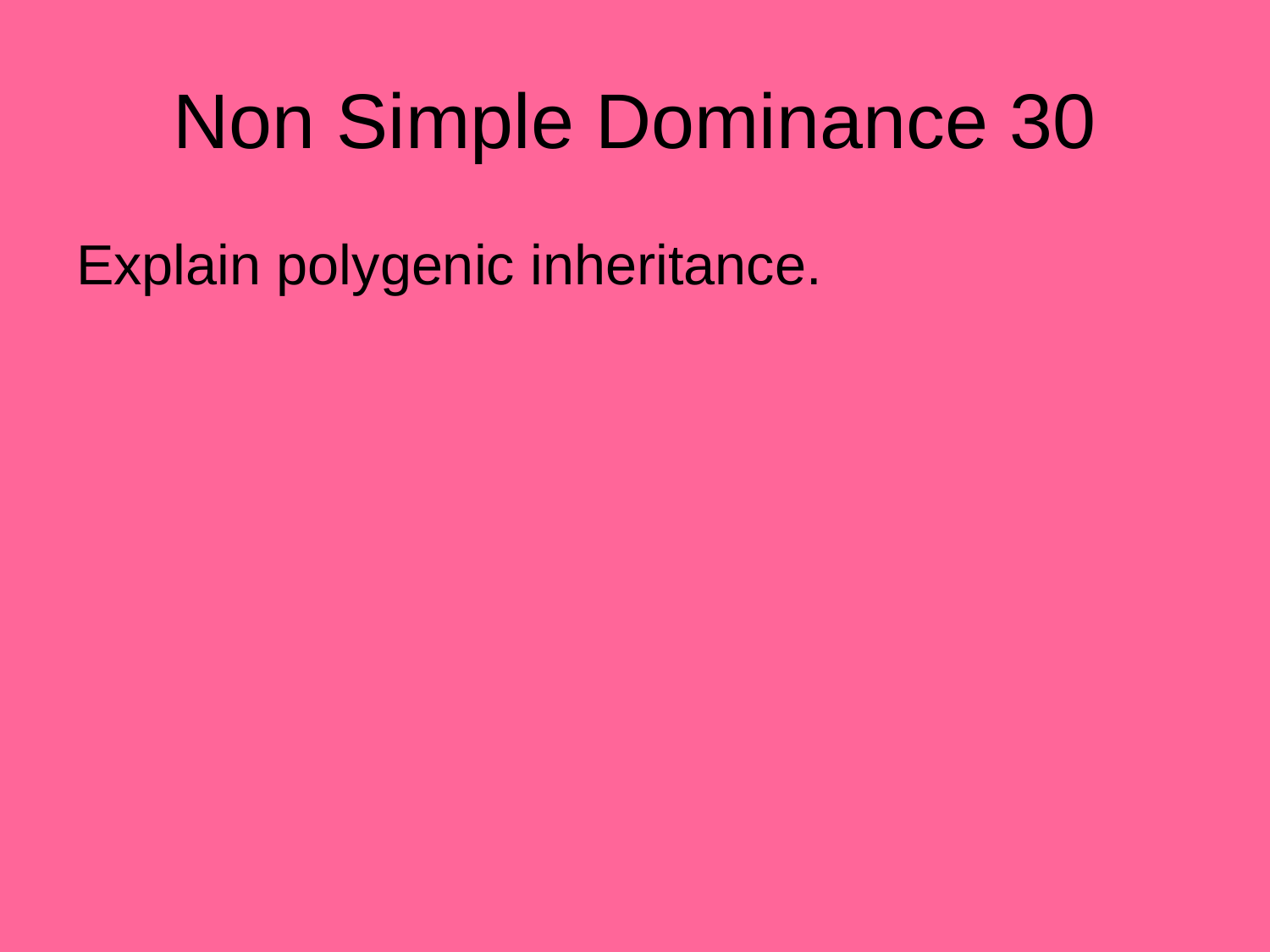

# Non Simple Dominance 30
Explain polygenic inheritance.